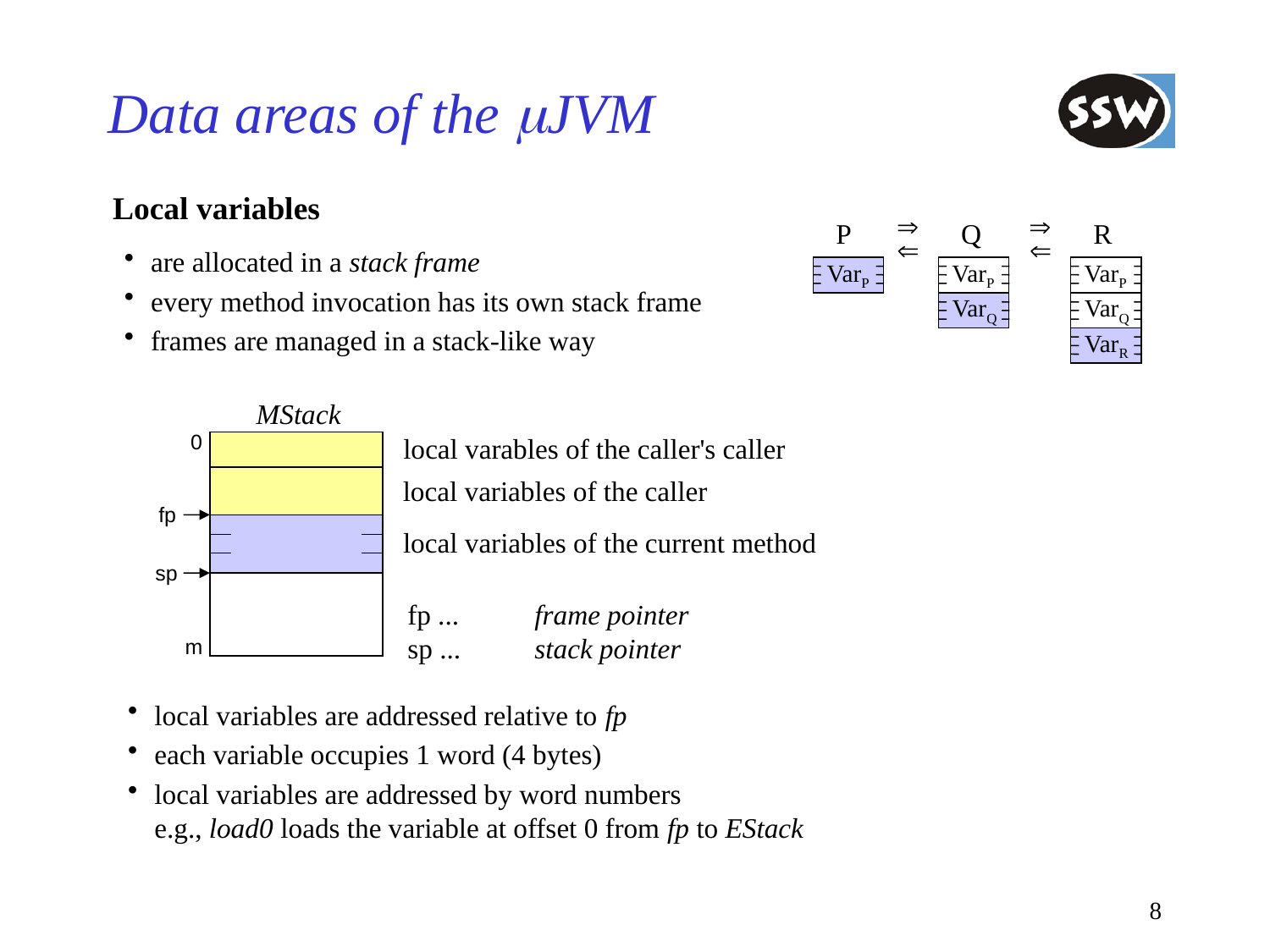

# Data areas of the μJVM
Local variables
⇒
Q
VarP

VarQ

⇒
R
VarP

VarQ

VarR

P
VarP

⇐
⇐
are allocated in a stack frame
every method invocation has its own stack frame
frames are managed in a stack-like way
MStack
0
local varables of the caller's caller

local variables of the caller

fp

local variables of the current method
sp

fp ...	frame pointer
sp ...	stack pointer
m
local variables are addressed relative to fp
each variable occupies 1 word (4 bytes)
local variables are addressed by word numbers
e.g., load0 loads the variable at offset 0 from fp to EStack
8